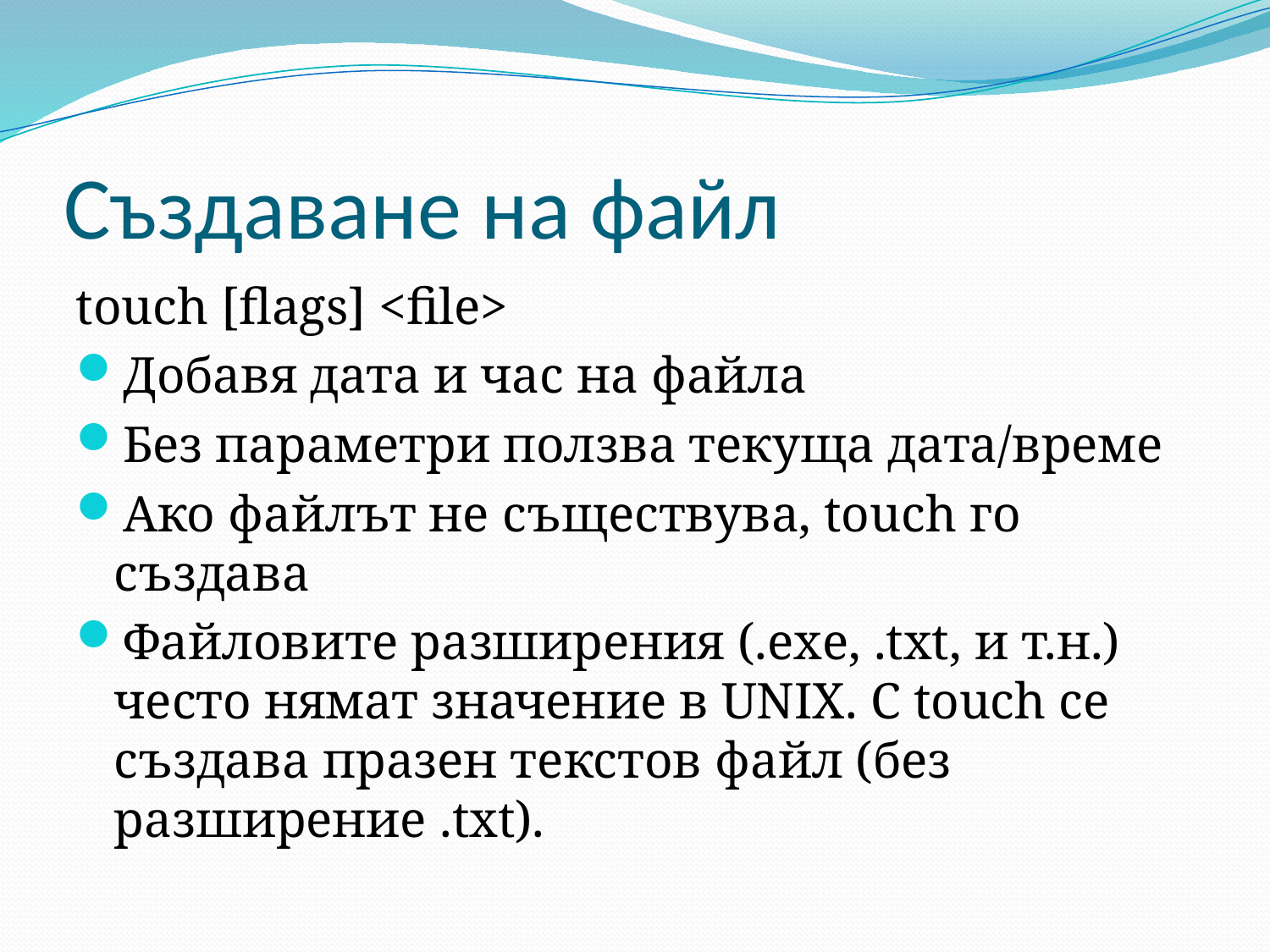

# Създаване на файл
touch [flags] <file>
Добавя дата и час на файла
Без параметри ползва текуща дата/време
Ако файлът не съществува, touch го създава
Файловите разширения (.exe, .txt, и т.н.) често нямат значение в UNIX. С touch се създава празен текстов файл (без разширение .txt).